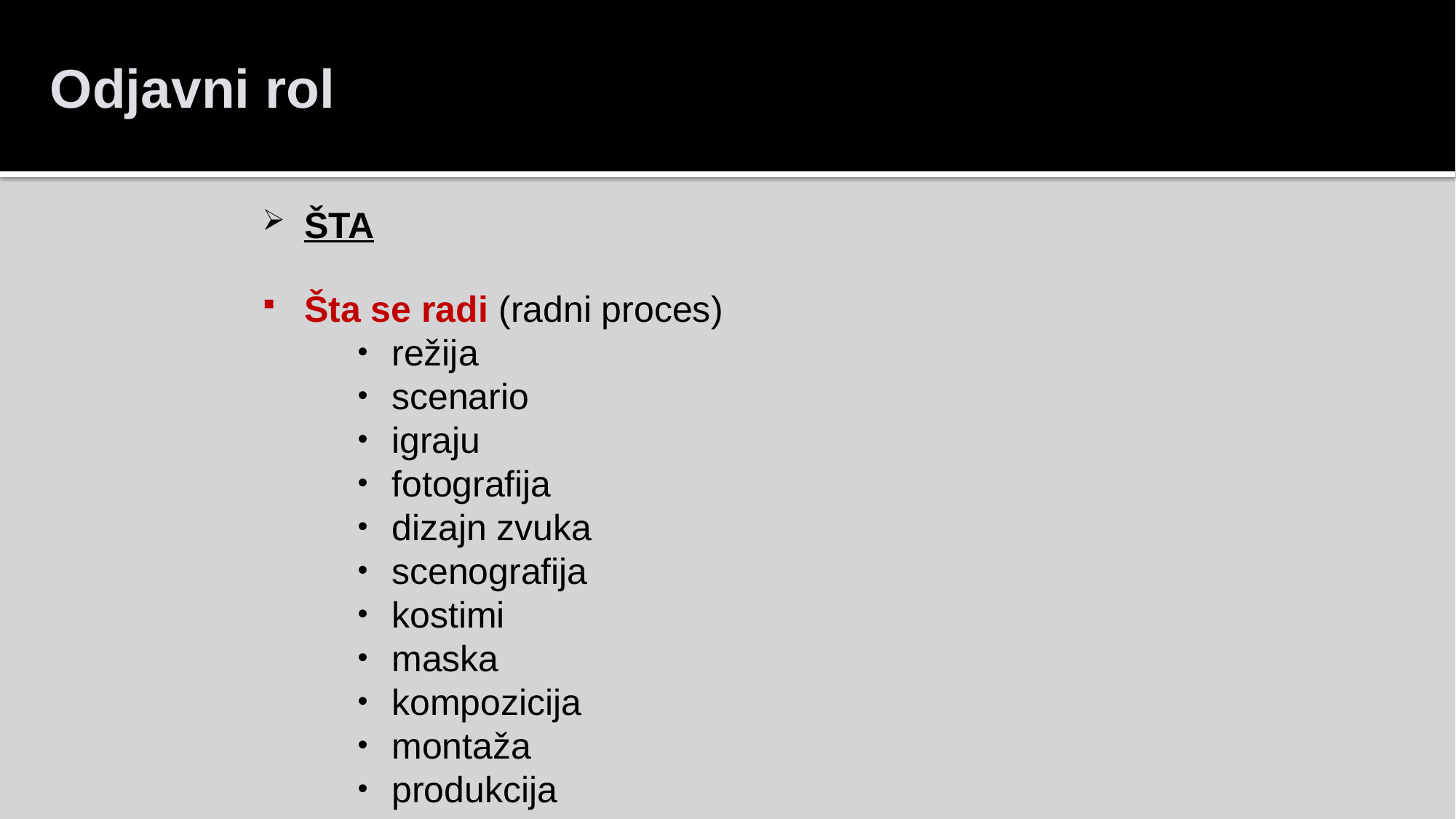

Odjavni rol

ŠTA

Šta se radi (radni proces)
režija
scenario
igraju
fotografija
dizajn zvuka
scenografija
kostimi
maska
kompozicija
montaža
produkcija